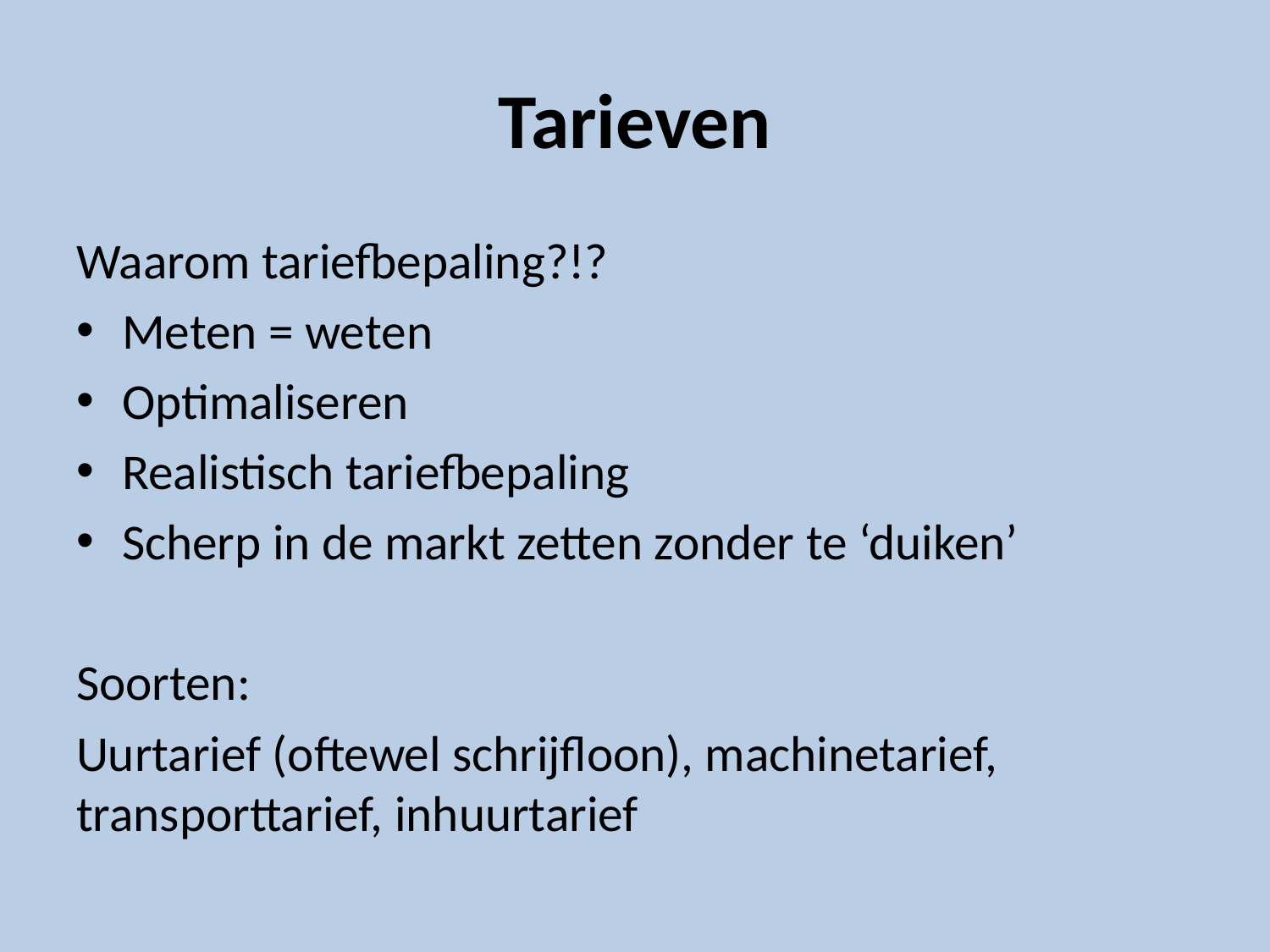

# Tarieven
Waarom tariefbepaling?!?
Meten = weten
Optimaliseren
Realistisch tariefbepaling
Scherp in de markt zetten zonder te ‘duiken’

Soorten:
Uurtarief (oftewel schrijfloon), machinetarief, transporttarief, inhuurtarief